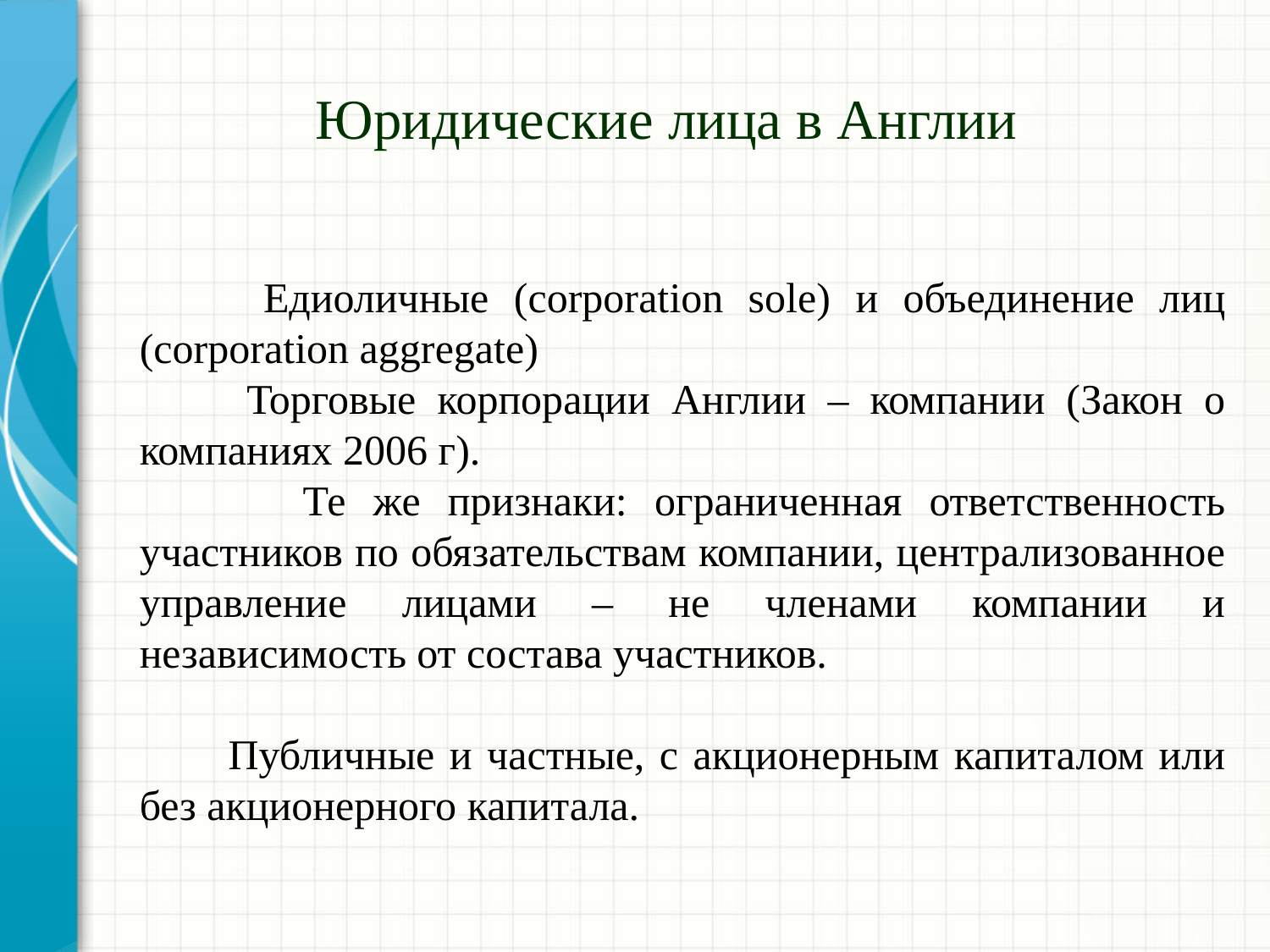

# Юридические лица в Англии
     Едиоличные (corporation sole) и объединение лиц (corporation aggregate)
     Торговые корпорации Англии – компании (Закон о компаниях 2006 г).
      Те же признаки: ограниченная ответственность участников по обязательствам компании, централизованное управление лицами – не членами компании и независимость от состава участников.

      Публичные и частные, с акционерным капиталом или без акционерного капитала.